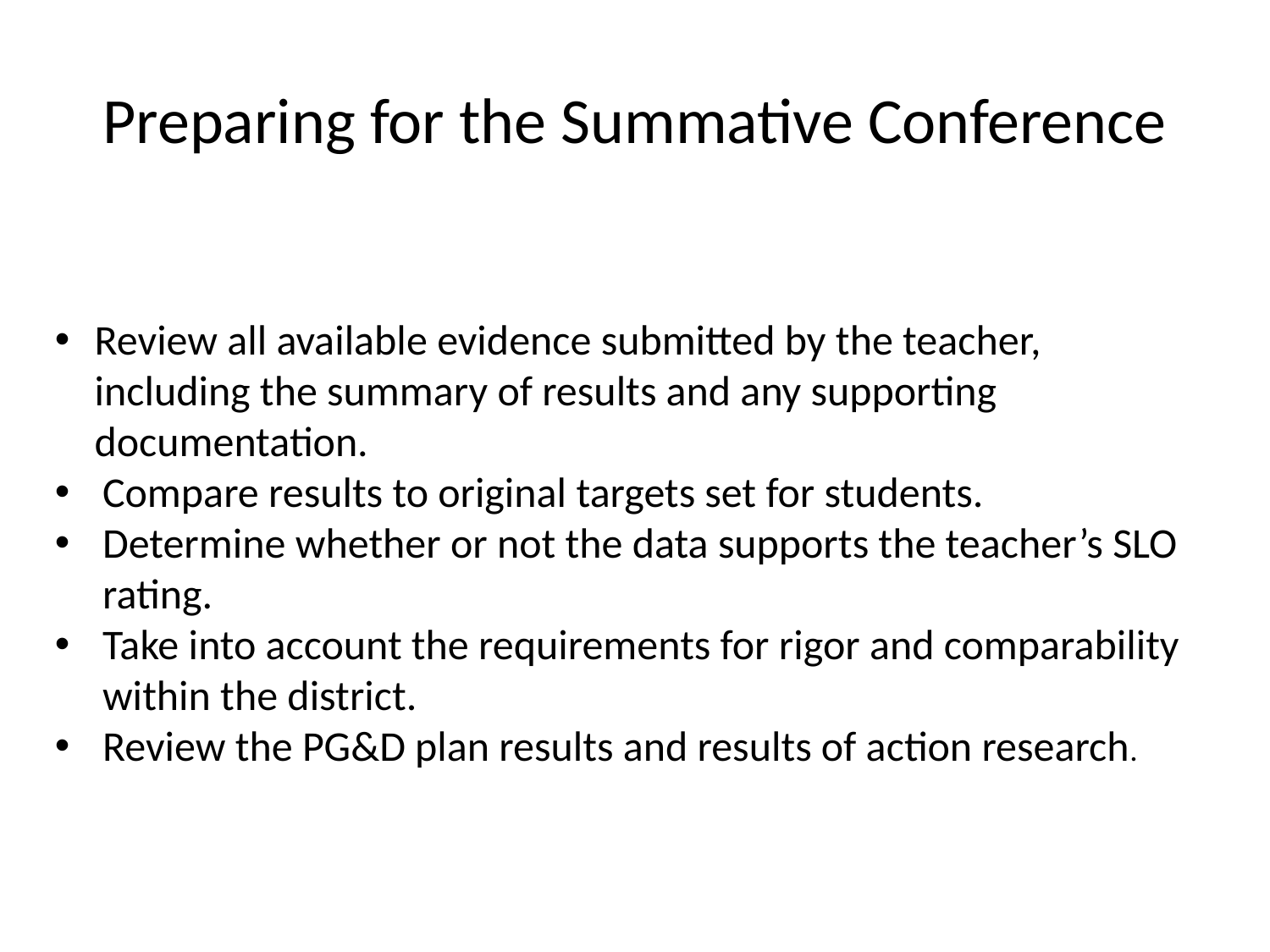

# Preparing for the Summative Conference
Review all available evidence submitted by the teacher, including the summary of results and any supporting documentation.
Compare results to original targets set for students.
Determine whether or not the data supports the teacher’s SLO rating.
Take into account the requirements for rigor and comparability within the district.
Review the PG&D plan results and results of action research.